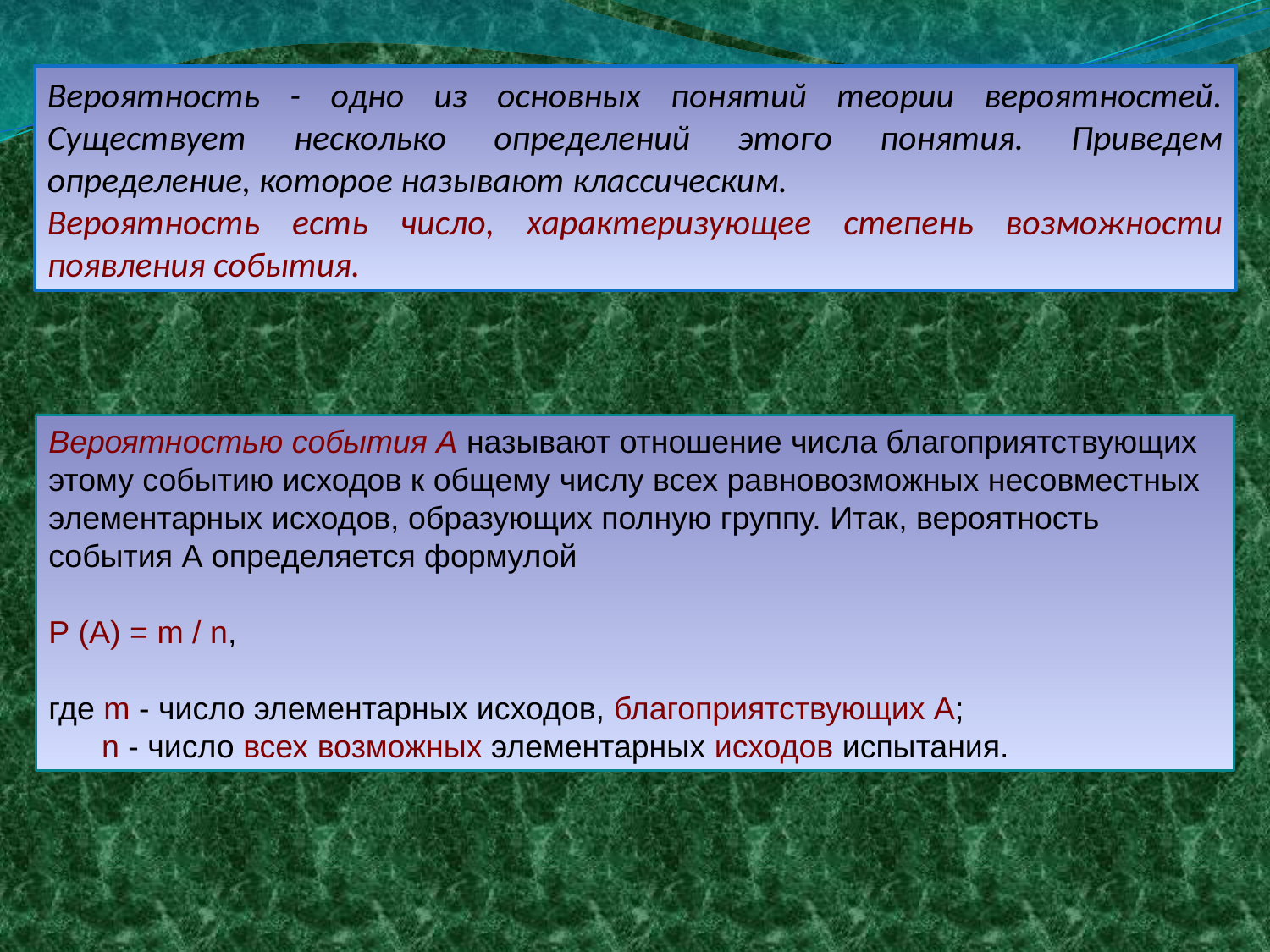

Вероятность - одно из основных понятий теории вероятностей. Существует несколько определений этого понятия. Приведем определение, которое называют классическим.
Вероятность есть число, характеризующее степень возможности появления события.
Вероятностью события А называют отношение числа благоприятствующих этому событию исходов к общему числу всех равновозможных несовместных элементарных исходов, образующих полную группу. Итак, вероятность события А определяется формулой

Р (A) = m / n,

где m - число элементарных исходов, благоприятствующих A;
      n - число всех возможных элементарных исходов испытания.